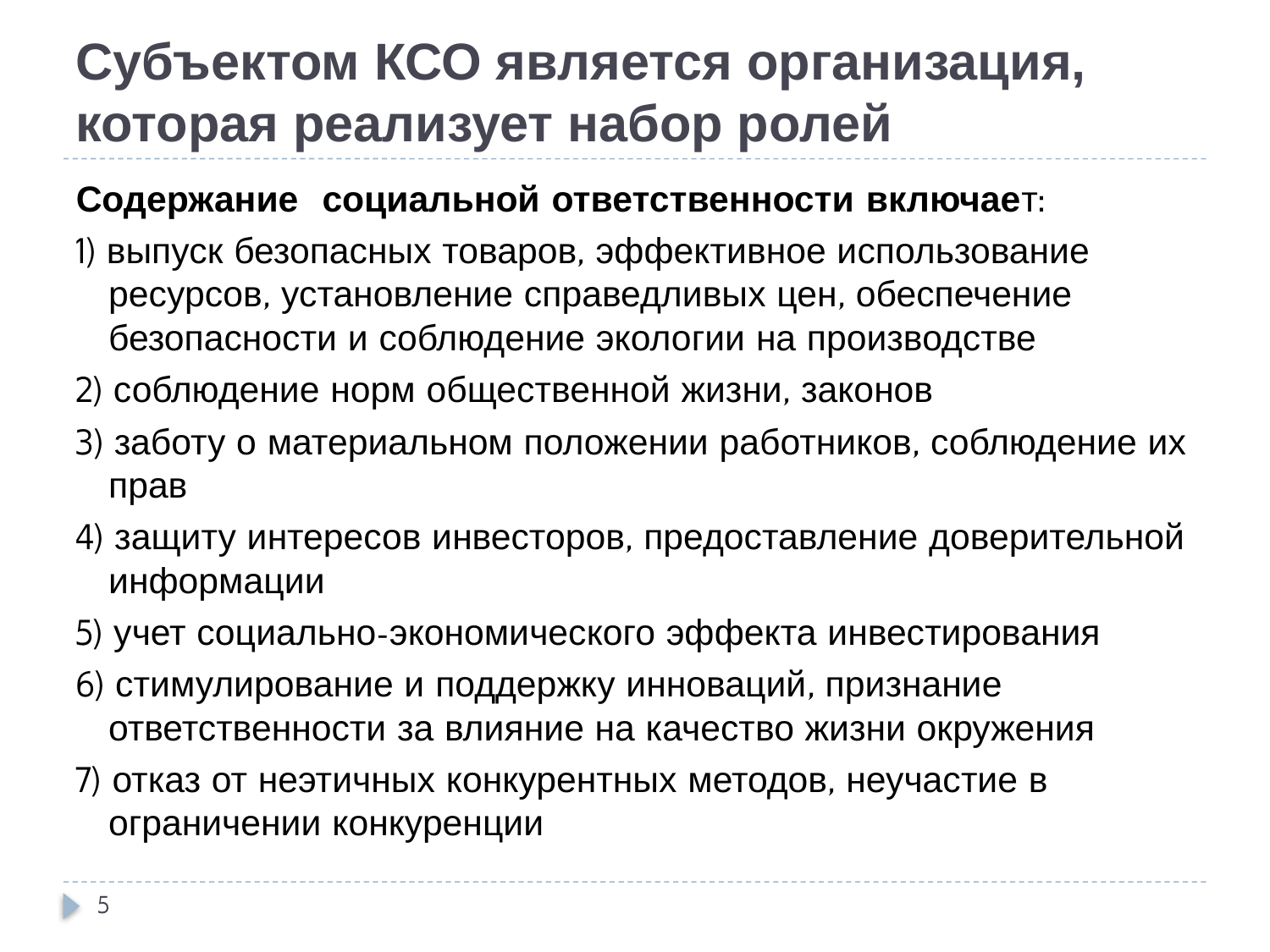

# Субъектом КСО является организация, которая реализует набор ролей
Содержание  социальной ответственности включает:
1) выпуск безопасных товаров, эффективное использование ресурсов, установление справедливых цен, обеспечение безопасности и соблюдение экологии на производстве
2) соблюдение норм общественной жизни, законов
3) заботу о материальном положении работников, соблюдение их прав
4) защиту интересов инвесторов, предоставление доверительной информации
5) учет социально-экономического эффекта инвестирования
6) стимулирование и поддержку инноваций, признание ответственности за влияние на качество жизни окружения
7) отказ от неэтичных конкурентных методов, неучастие в ограничении конкуренции

5